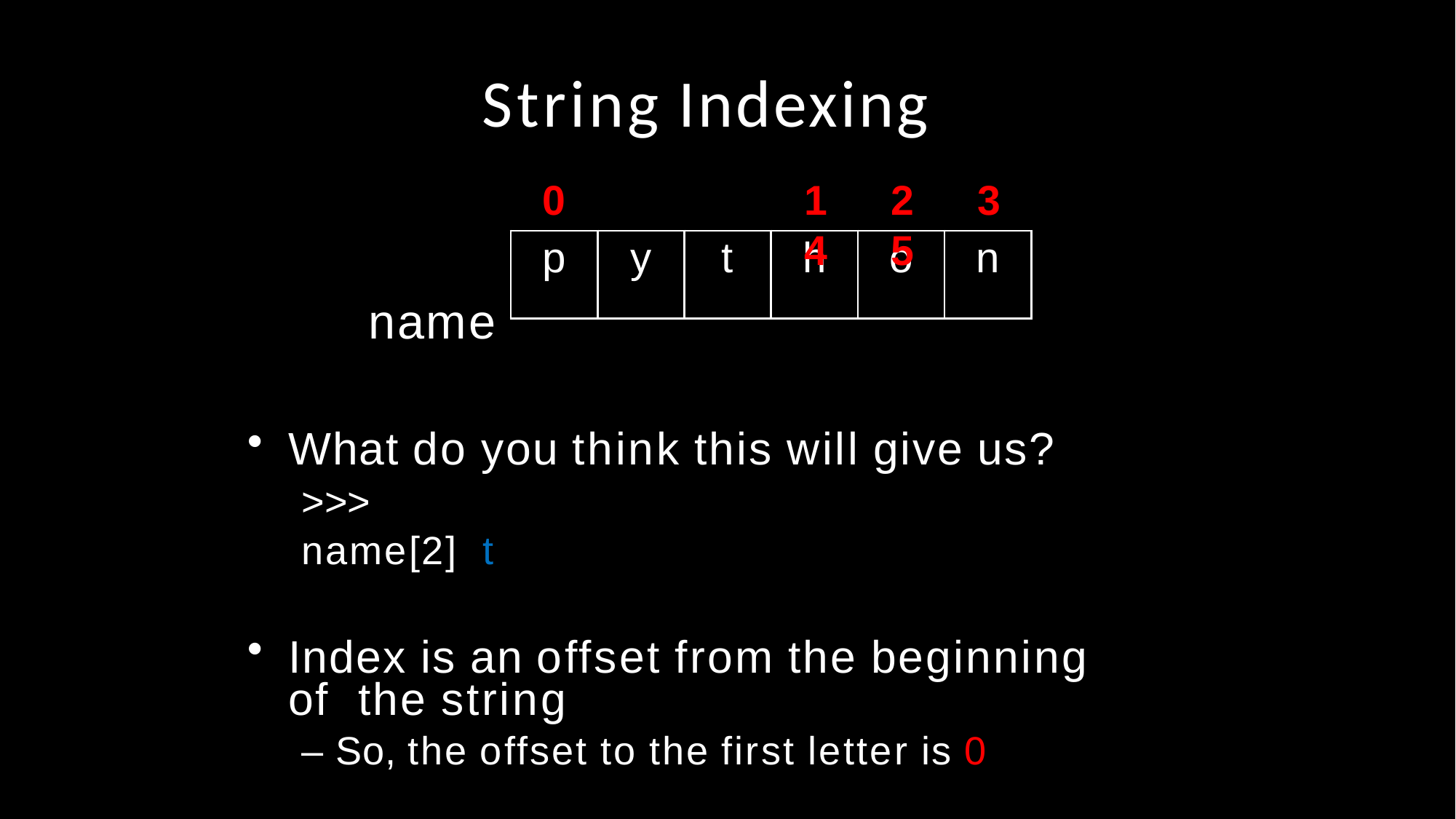

# String Indexing
0	1	2	3	4	5
name
| p | y | t | h | o | n |
| --- | --- | --- | --- | --- | --- |
What do you think this will give us?
>>> name[2]  t

Index is an offset from the beginning of  the string
– So, the offset to the first letter is 0